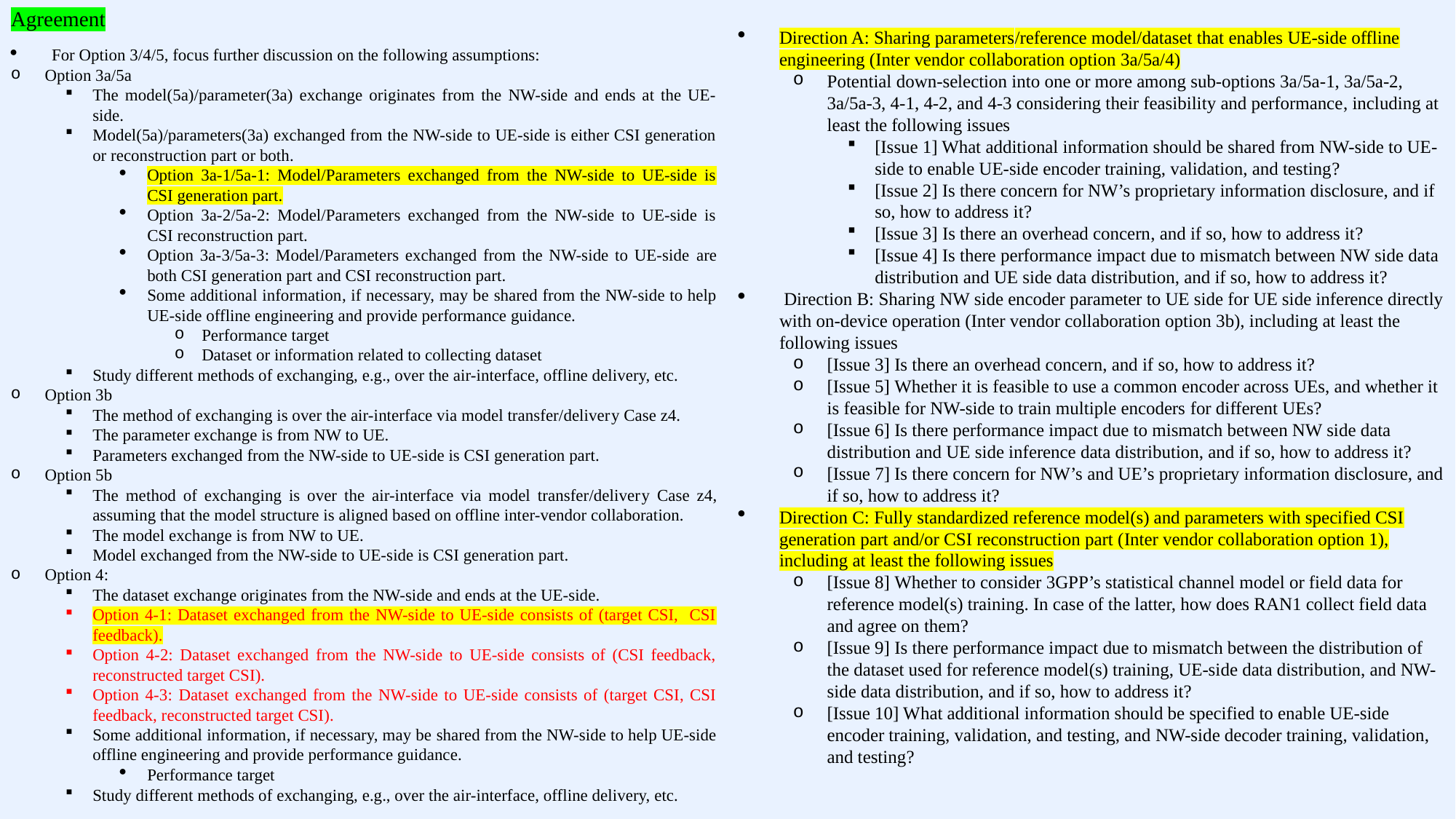

Agreement
For Option 3/4/5, focus further discussion on the following assumptions:
Option 3a/5a
The model(5a)/parameter(3a) exchange originates from the NW-side and ends at the UE-side.
Model(5a)/parameters(3a) exchanged from the NW-side to UE-side is either CSI generation or reconstruction part or both.
Option 3a-1/5a-1: Model/Parameters exchanged from the NW-side to UE-side is CSI generation part.
Option 3a-2/5a-2: Model/Parameters exchanged from the NW-side to UE-side is CSI reconstruction part.
Option 3a-3/5a-3: Model/Parameters exchanged from the NW-side to UE-side are both CSI generation part and CSI reconstruction part.
Some additional information, if necessary, may be shared from the NW-side to help UE-side offline engineering and provide performance guidance.
Performance target
Dataset or information related to collecting dataset
Study different methods of exchanging, e.g., over the air-interface, offline delivery, etc.
Option 3b
The method of exchanging is over the air-interface via model transfer/delivery Case z4.
The parameter exchange is from NW to UE.
Parameters exchanged from the NW-side to UE-side is CSI generation part.
Option 5b
The method of exchanging is over the air-interface via model transfer/delivery Case z4, assuming that the model structure is aligned based on offline inter-vendor collaboration.
The model exchange is from NW to UE.
Model exchanged from the NW-side to UE-side is CSI generation part.
Option 4:
The dataset exchange originates from the NW-side and ends at the UE-side.
Option 4-1: Dataset exchanged from the NW-side to UE-side consists of (target CSI,  CSI feedback).
Option 4-2: Dataset exchanged from the NW-side to UE-side consists of (CSI feedback, reconstructed target CSI).
Option 4-3: Dataset exchanged from the NW-side to UE-side consists of (target CSI, CSI feedback, reconstructed target CSI).
Some additional information, if necessary, may be shared from the NW-side to help UE-side offline engineering and provide performance guidance.
Performance target
Study different methods of exchanging, e.g., over the air-interface, offline delivery, etc.
Direction A: Sharing parameters/reference model/dataset that enables UE-side offline engineering (Inter vendor collaboration option 3a/5a/4)
Potential down-selection into one or more among sub-options 3a/5a-1, 3a/5a-2, 3a/5a-3, 4-1, 4-2, and 4-3 considering their feasibility and performance, including at least the following issues
[Issue 1] What additional information should be shared from NW-side to UE-side to enable UE-side encoder training, validation, and testing?
[Issue 2] Is there concern for NW’s proprietary information disclosure, and if so, how to address it?
[Issue 3] Is there an overhead concern, and if so, how to address it?
[Issue 4] Is there performance impact due to mismatch between NW side data distribution and UE side data distribution, and if so, how to address it?
 Direction B: Sharing NW side encoder parameter to UE side for UE side inference directly with on-device operation (Inter vendor collaboration option 3b), including at least the following issues
[Issue 3] Is there an overhead concern, and if so, how to address it?
[Issue 5] Whether it is feasible to use a common encoder across UEs, and whether it is feasible for NW-side to train multiple encoders for different UEs?
[Issue 6] Is there performance impact due to mismatch between NW side data distribution and UE side inference data distribution, and if so, how to address it?
[Issue 7] Is there concern for NW’s and UE’s proprietary information disclosure, and if so, how to address it?
Direction C: Fully standardized reference model(s) and parameters with specified CSI generation part and/or CSI reconstruction part (Inter vendor collaboration option 1), including at least the following issues
[Issue 8] Whether to consider 3GPP’s statistical channel model or field data for reference model(s) training. In case of the latter, how does RAN1 collect field data and agree on them?
[Issue 9] Is there performance impact due to mismatch between the distribution of the dataset used for reference model(s) training, UE-side data distribution, and NW-side data distribution, and if so, how to address it?
[Issue 10] What additional information should be specified to enable UE-side encoder training, validation, and testing, and NW-side decoder training, validation, and testing?